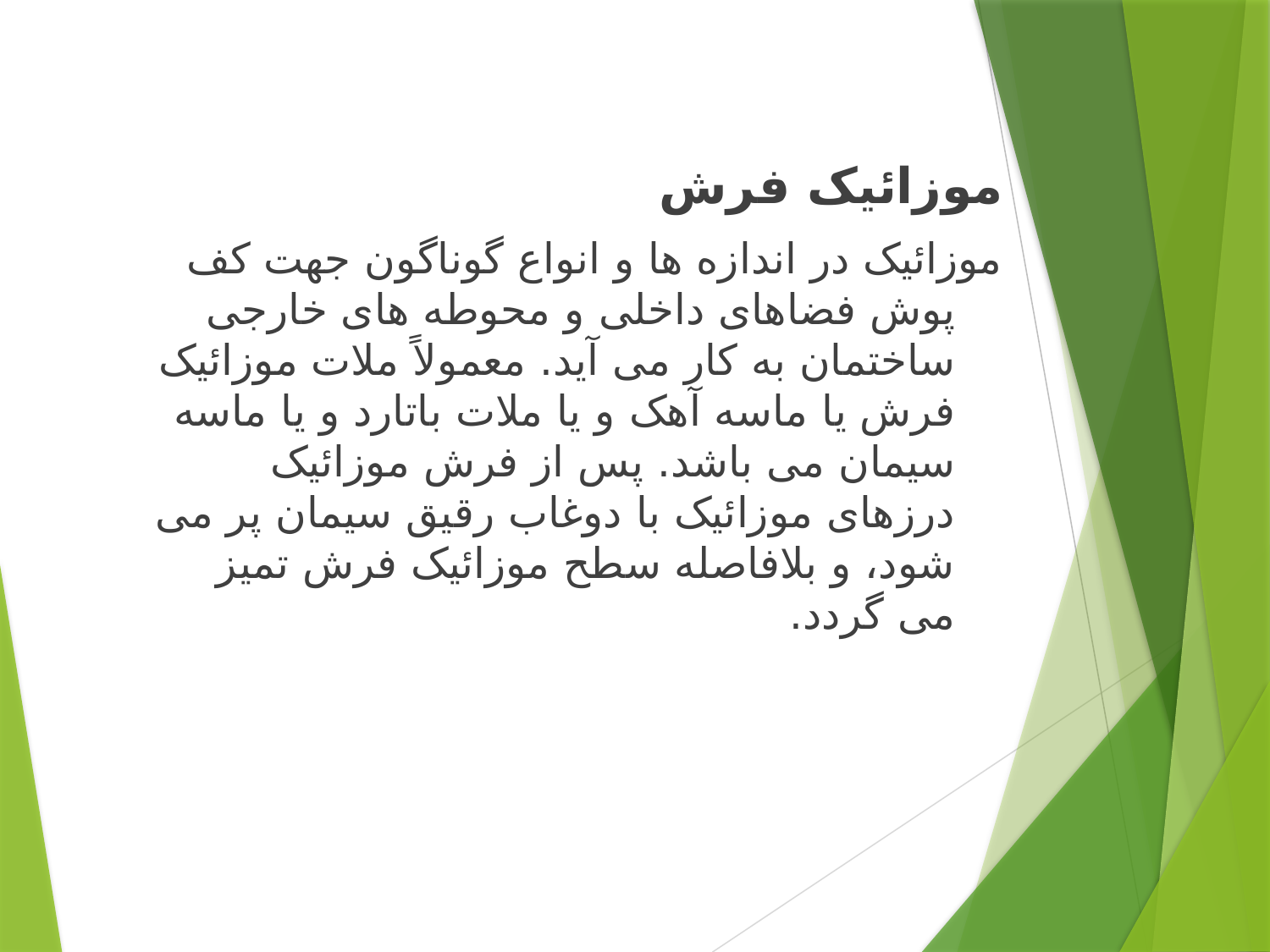

موزائیک فرش
موزائیک در اندازه ها و انواع گوناگون جهت کف پوش فضاهای داخلی و محوطه های خارجی ساختمان به کار می آید. معمولاً ملات موزائیک فرش یا ماسه آهک و یا ملات باتارد و یا ماسه سیمان می باشد. پس از فرش موزائیک درزهای موزائیک با دوغاب رقیق سیمان پر می شود، و بلافاصله سطح موزائیک فرش تمیز می گردد.